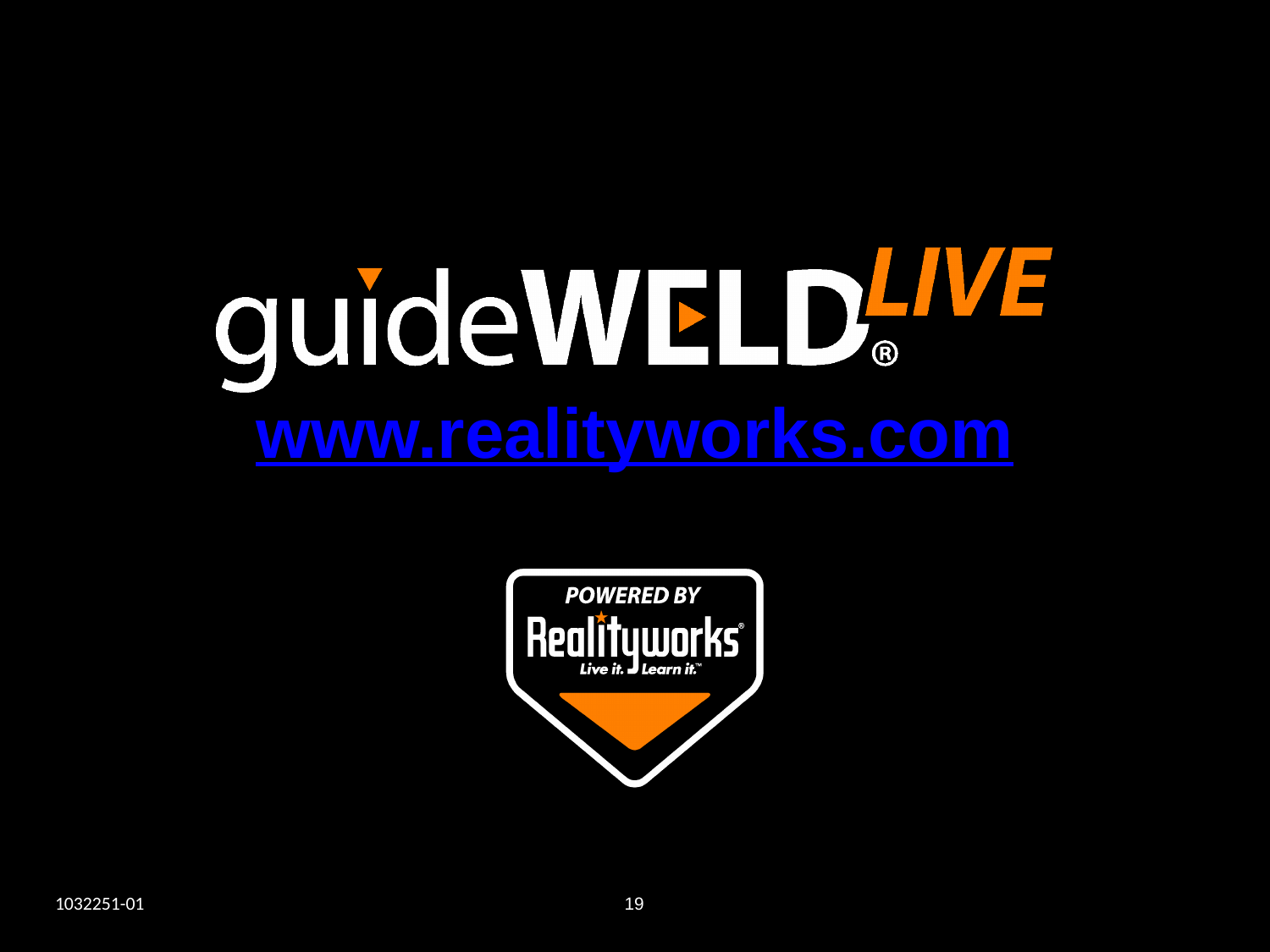

www.realityworks.com
guideWELD® LIVE real welding guidance
19
1032251-01